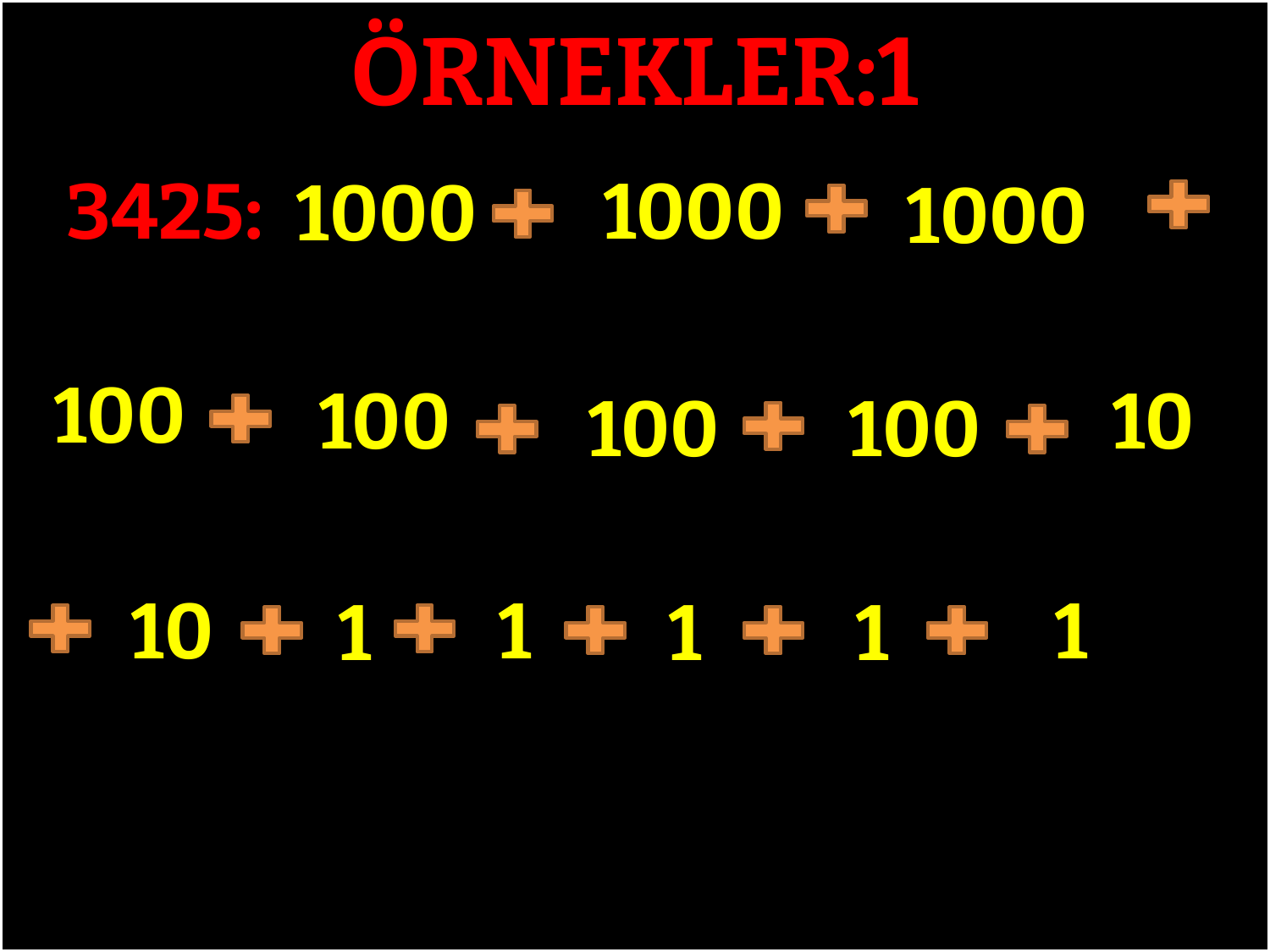

ÖRNEKLER:1
3425:
1000
1000
1000

#
100
100
10
100
100

1
1
10
1
1
1